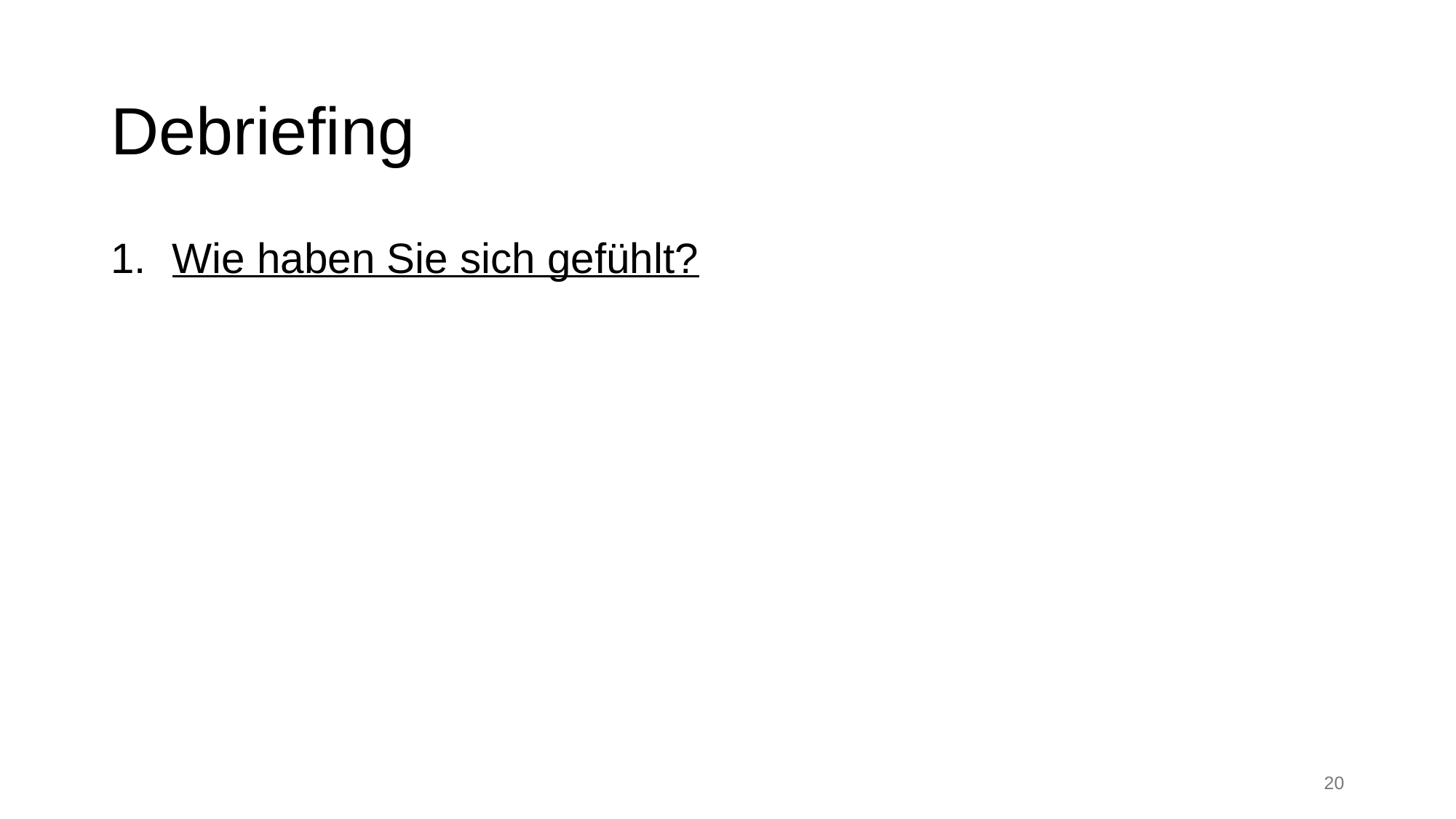

# Debriefing
Wie haben Sie sich gefühlt?
20